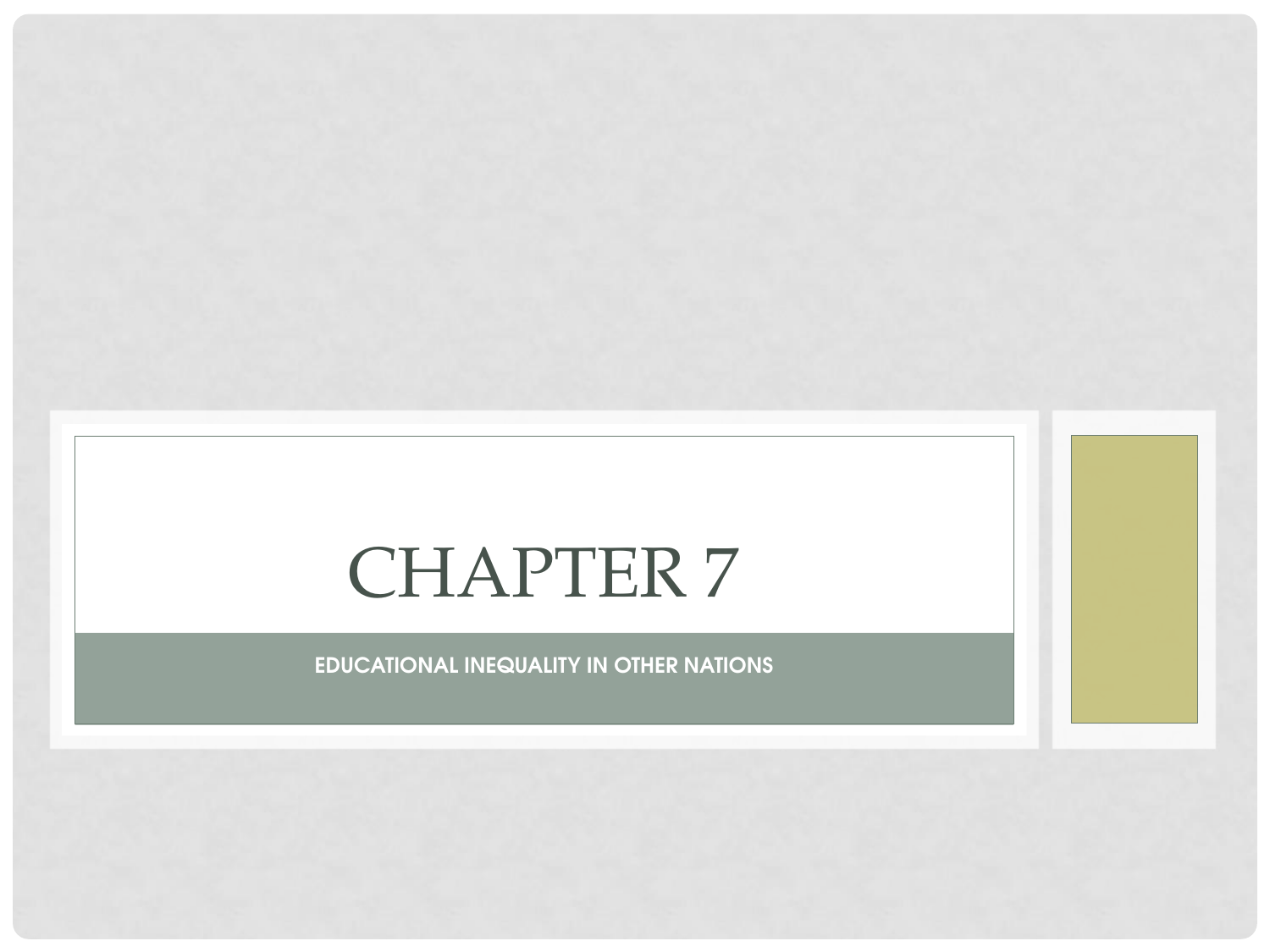

CHAPTER 7
# EDUCATIONAL INEQUALITY IN OTHER NATIONS